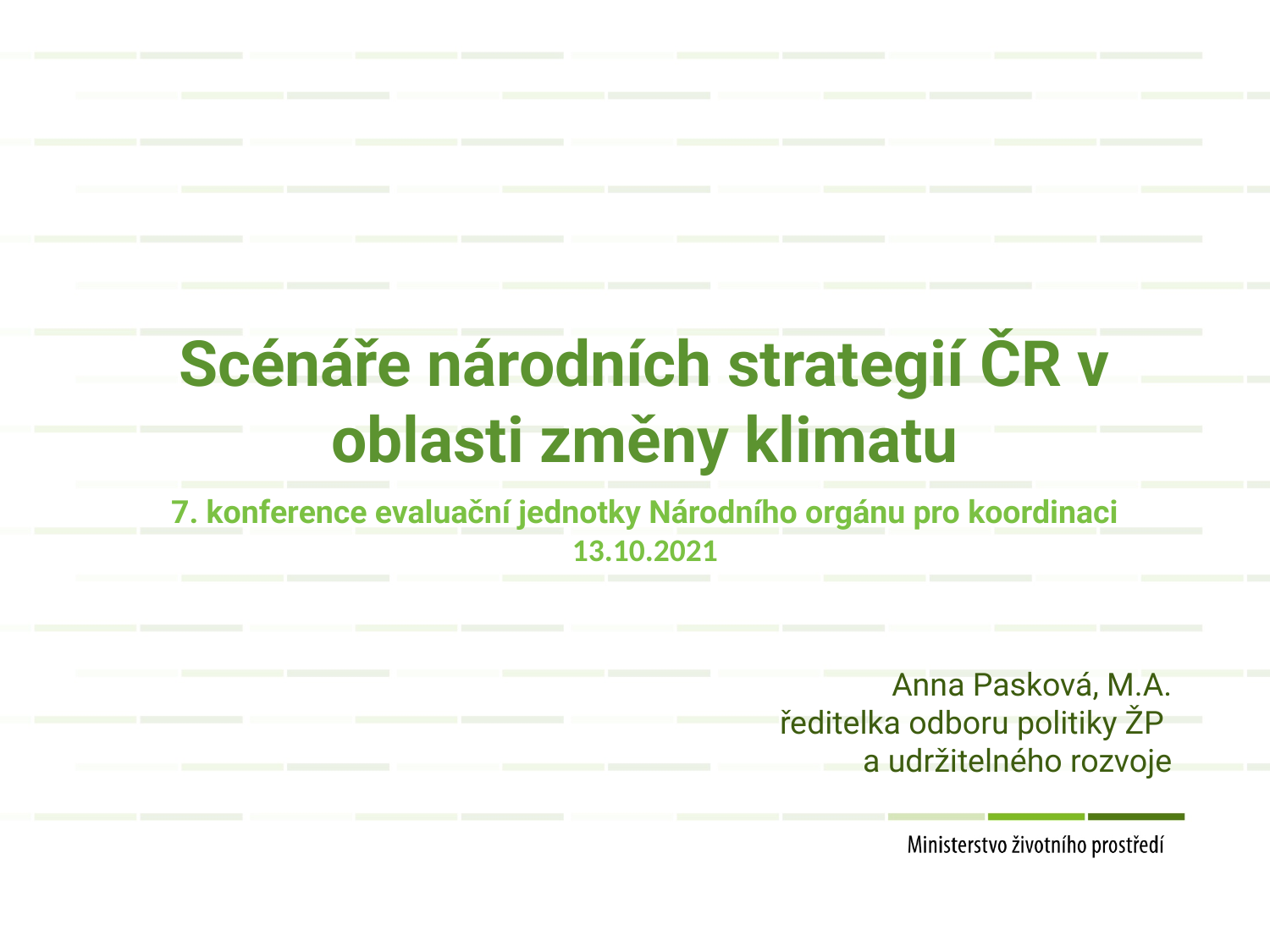

Scénáře národních strategií ČR v oblasti změny klimatu

7. konference evaluační jednotky Národního orgánu pro koordinaci
13.10.2021

Anna Pasková, M.A.
ředitelka odboru politiky ŽP
a udržitelného rozvoje